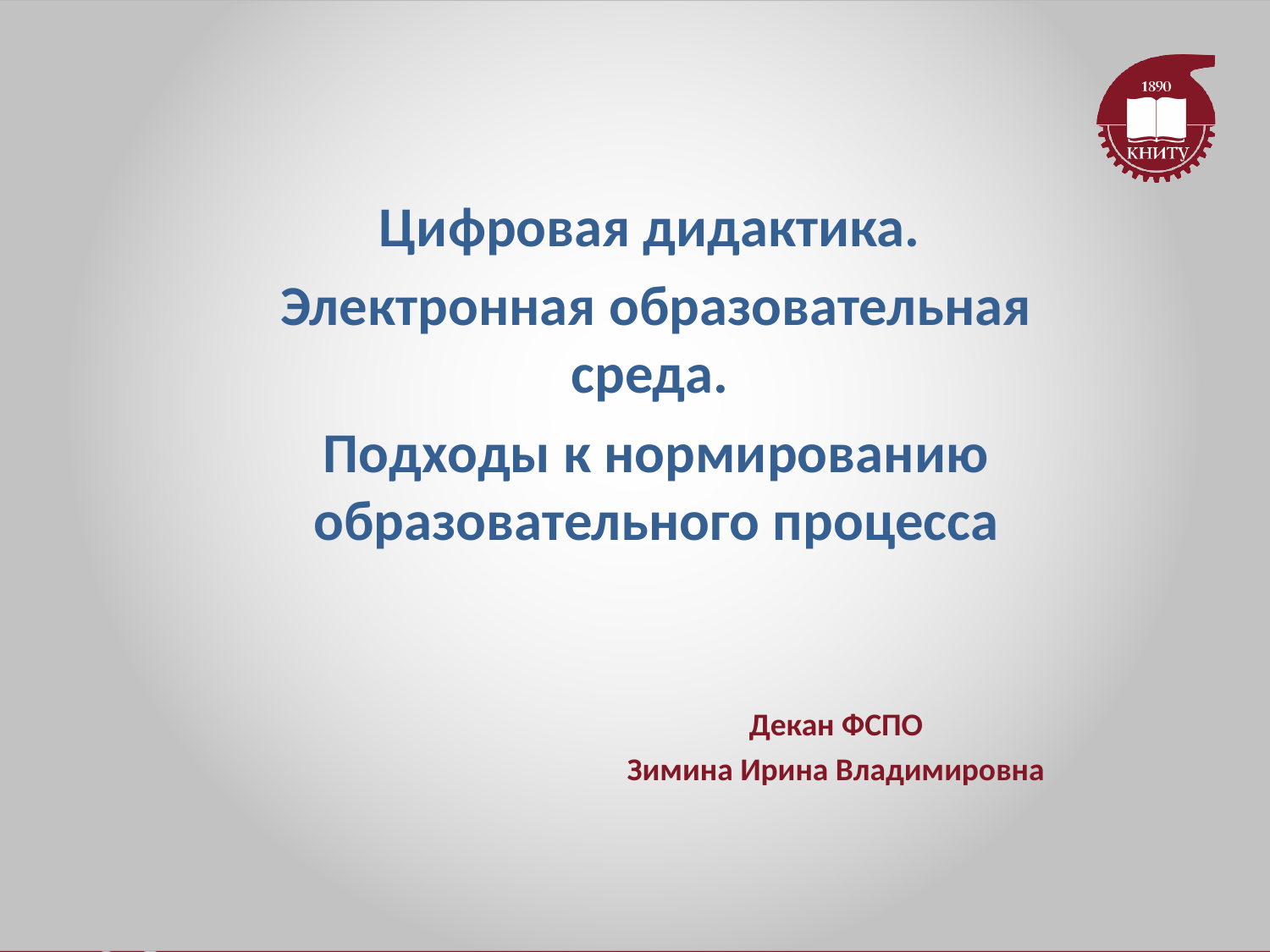

Цифровая дидактика.
Электронная образовательная среда.
Подходы к нормированию образовательного процесса
Декан ФСПО
Зимина Ирина Владимировна